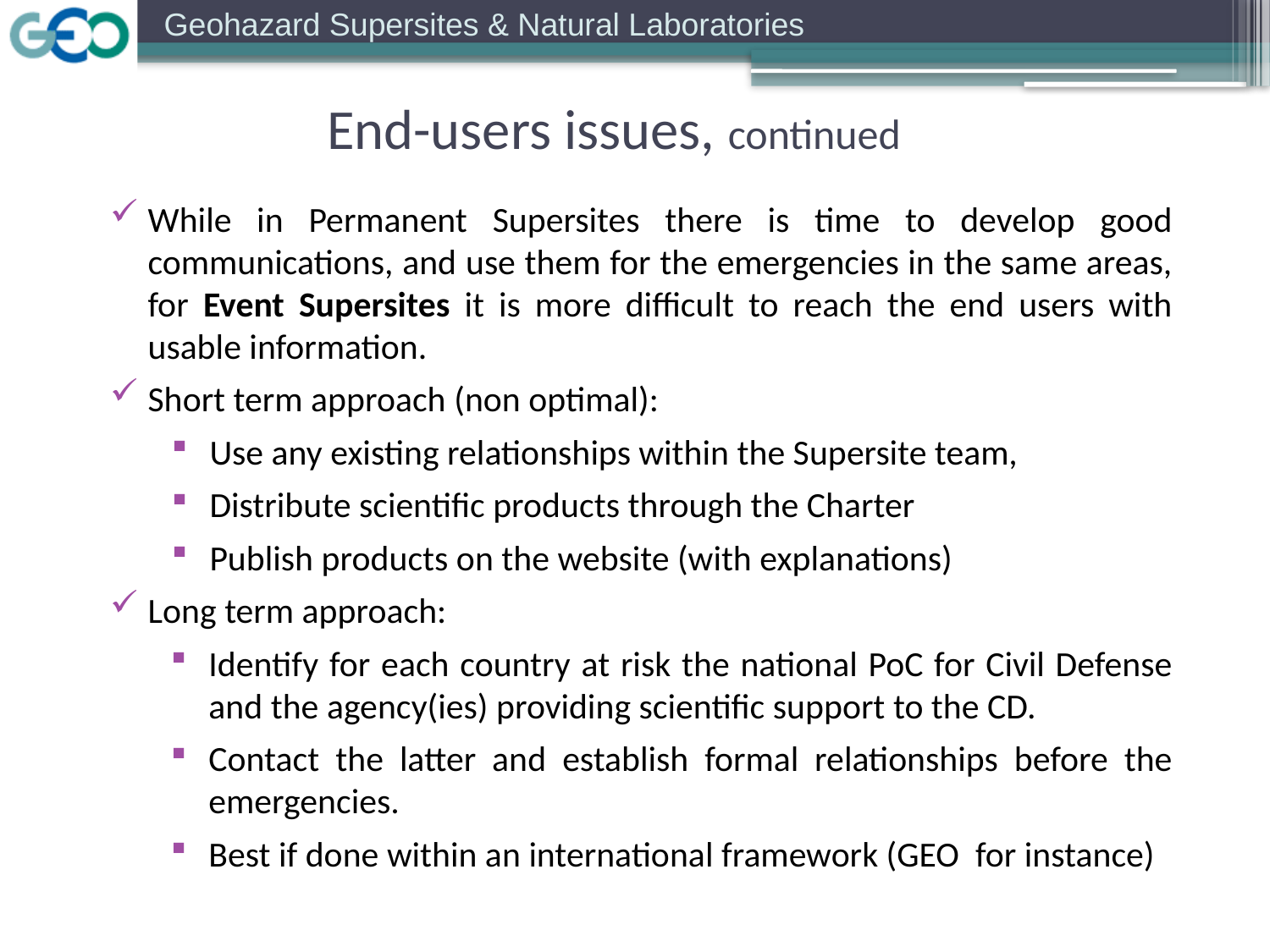

End-users issues, continued

While in Permanent Supersites there is time to develop good communications, and use them for the emergencies in the same areas, for Event Supersites it is more difficult to reach the end users with usable information.
Short term approach (non optimal):
Use any existing relationships within the Supersite team,
Distribute scientific products through the Charter
Publish products on the website (with explanations)
Long term approach:
Identify for each country at risk the national PoC for Civil Defense and the agency(ies) providing scientific support to the CD.
Contact the latter and establish formal relationships before the emergencies.
Best if done within an international framework (GEO  for instance)